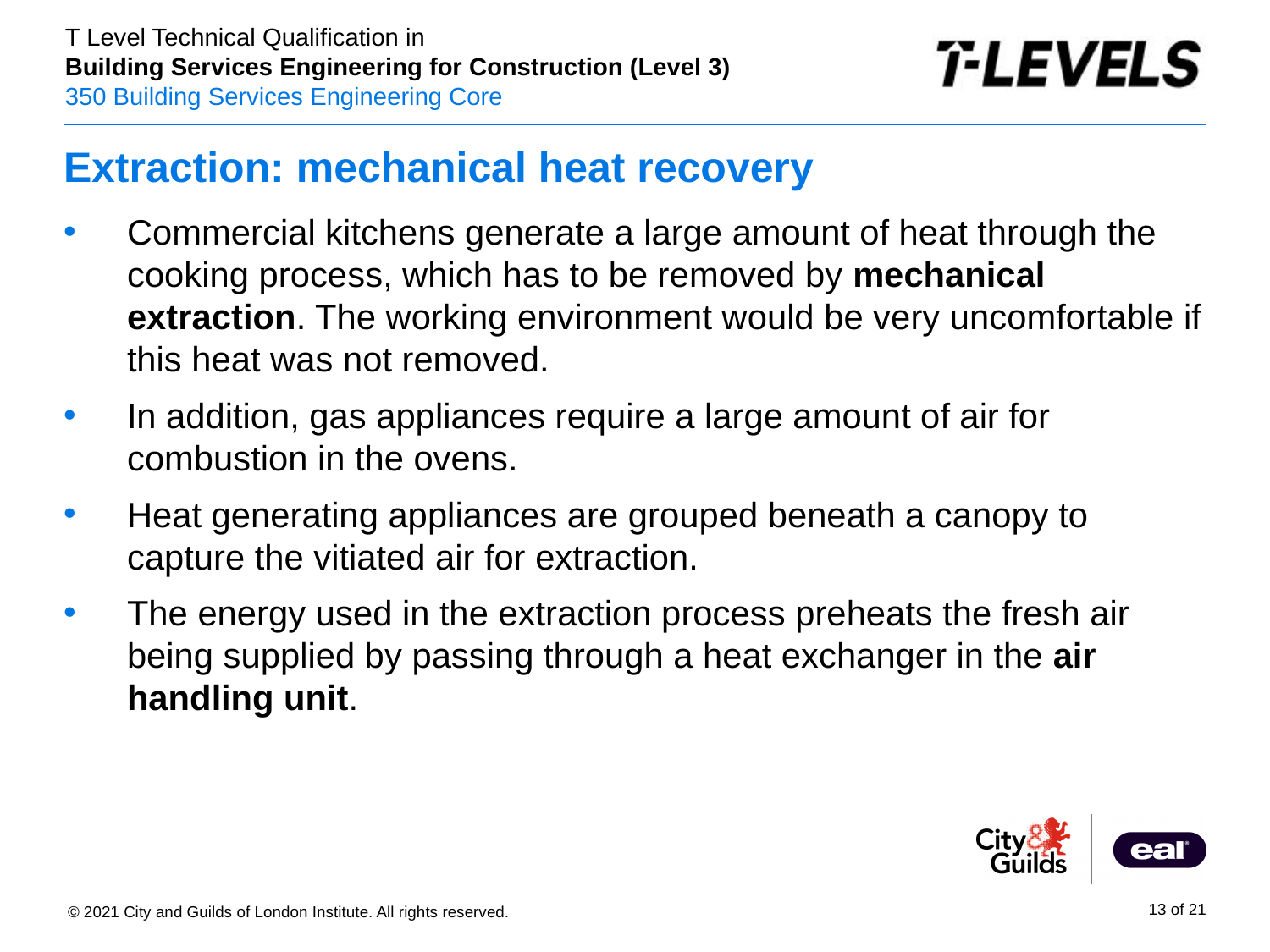

# Extraction: mechanical heat recovery
Commercial kitchens generate a large amount of heat through the cooking process, which has to be removed by mechanical extraction. The working environment would be very uncomfortable if this heat was not removed.
In addition, gas appliances require a large amount of air for combustion in the ovens.
Heat generating appliances are grouped beneath a canopy to capture the vitiated air for extraction.
The energy used in the extraction process preheats the fresh air being supplied by passing through a heat exchanger in the air handling unit.